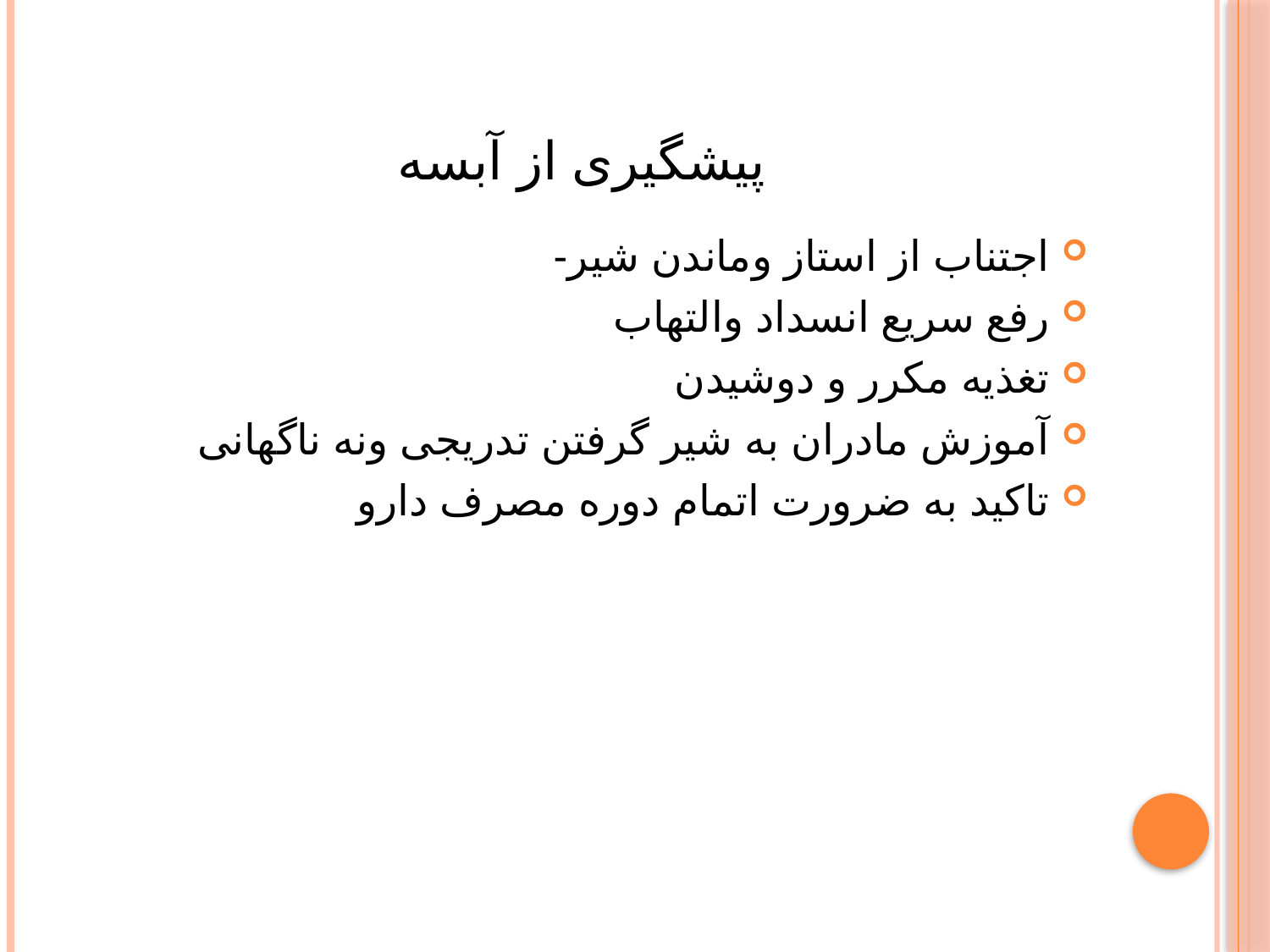

# پیشگیری از آبسه
اجتناب از استاز وماندن شیر-
رفع سریع انسداد والتهاب
تغذیه مکرر و دوشیدن
آموزش مادران به شیر گرفتن تدریجی ونه ناگهانی
تاکید به ضرورت اتمام دوره مصرف دارو